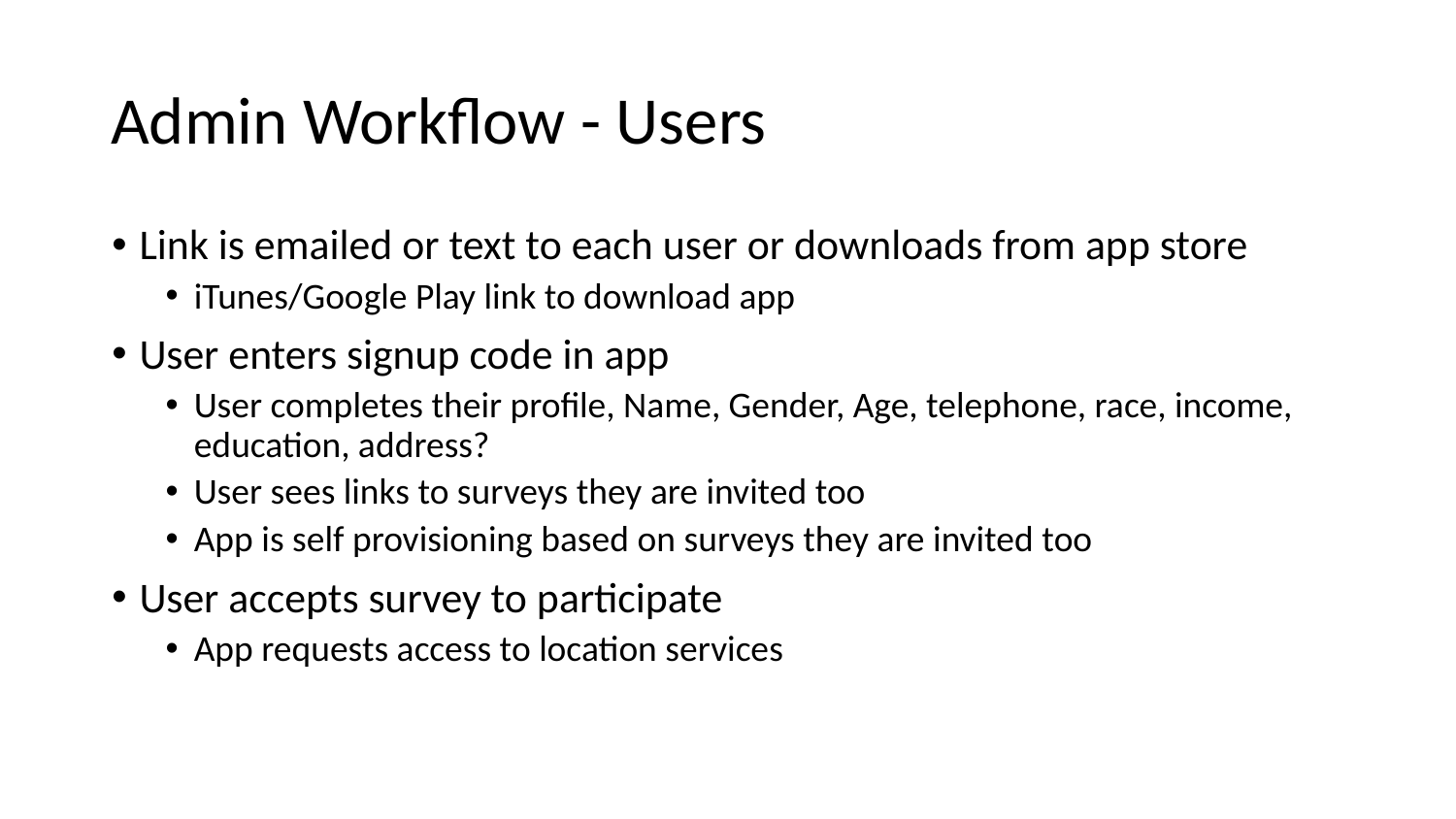

# Admin Workflow - Users
Link is emailed or text to each user or downloads from app store
iTunes/Google Play link to download app
User enters signup code in app
User completes their profile, Name, Gender, Age, telephone, race, income, education, address?
User sees links to surveys they are invited too
App is self provisioning based on surveys they are invited too
User accepts survey to participate
App requests access to location services